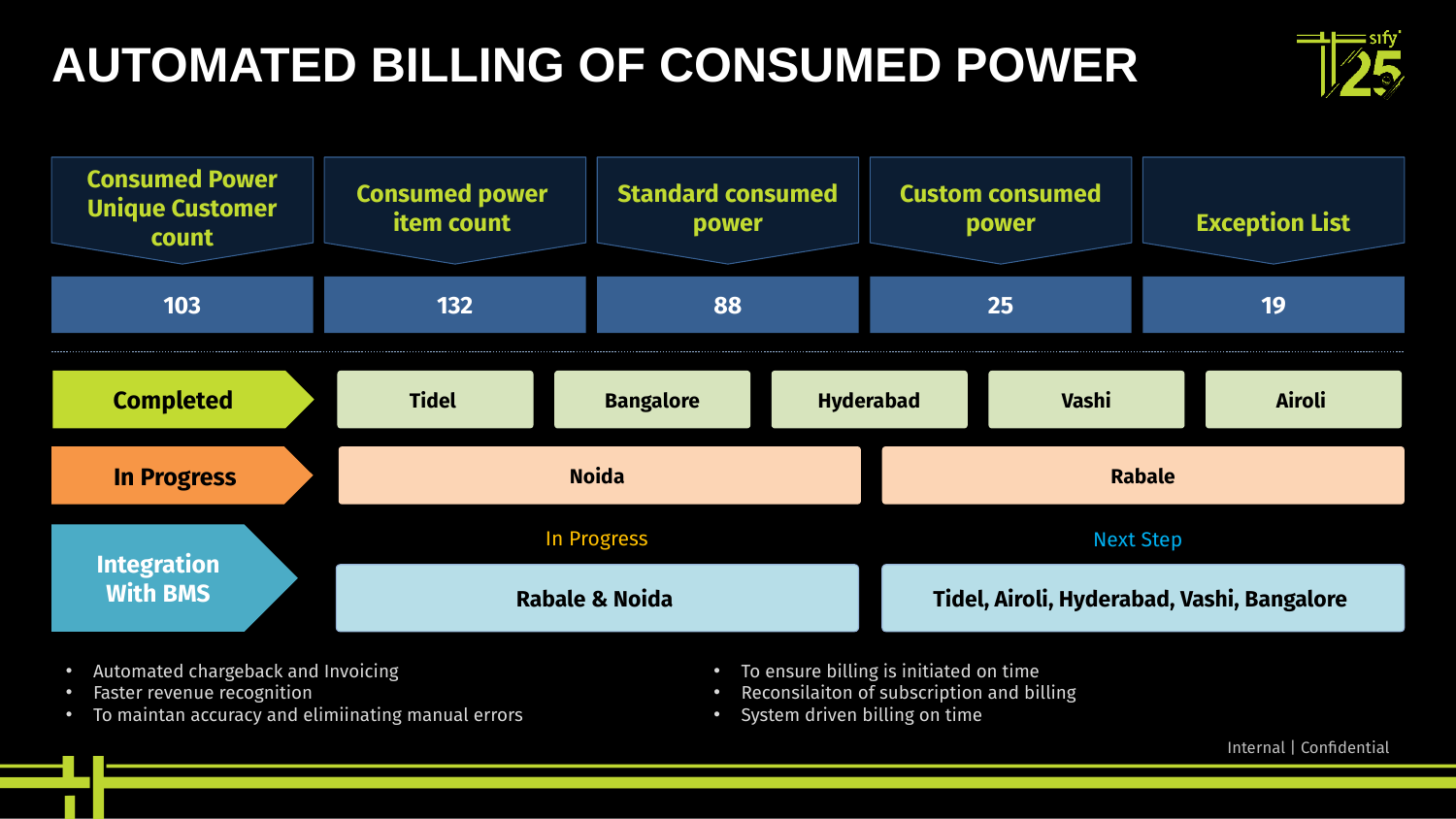

# AUTOMATED BILLING OF CONSUMED POWER
Consumed Power Unique Customer count
Consumed power
item count
Standard consumed power
Custom consumed power
Exception List
103
132
88
25
19
Completed
Tidel
Bangalore
Hyderabad
Vashi
Airoli
In Progress
Noida
Rabale
In Progress
Next Step
Integration
With BMS
Rabale & Noida
Tidel, Airoli, Hyderabad, Vashi, Bangalore
Automated chargeback and Invoicing
Faster revenue recognition
To maintan accuracy and elimiinating manual errors
To ensure billing is initiated on time
Reconsilaiton of subscription and billing
System driven billing on time